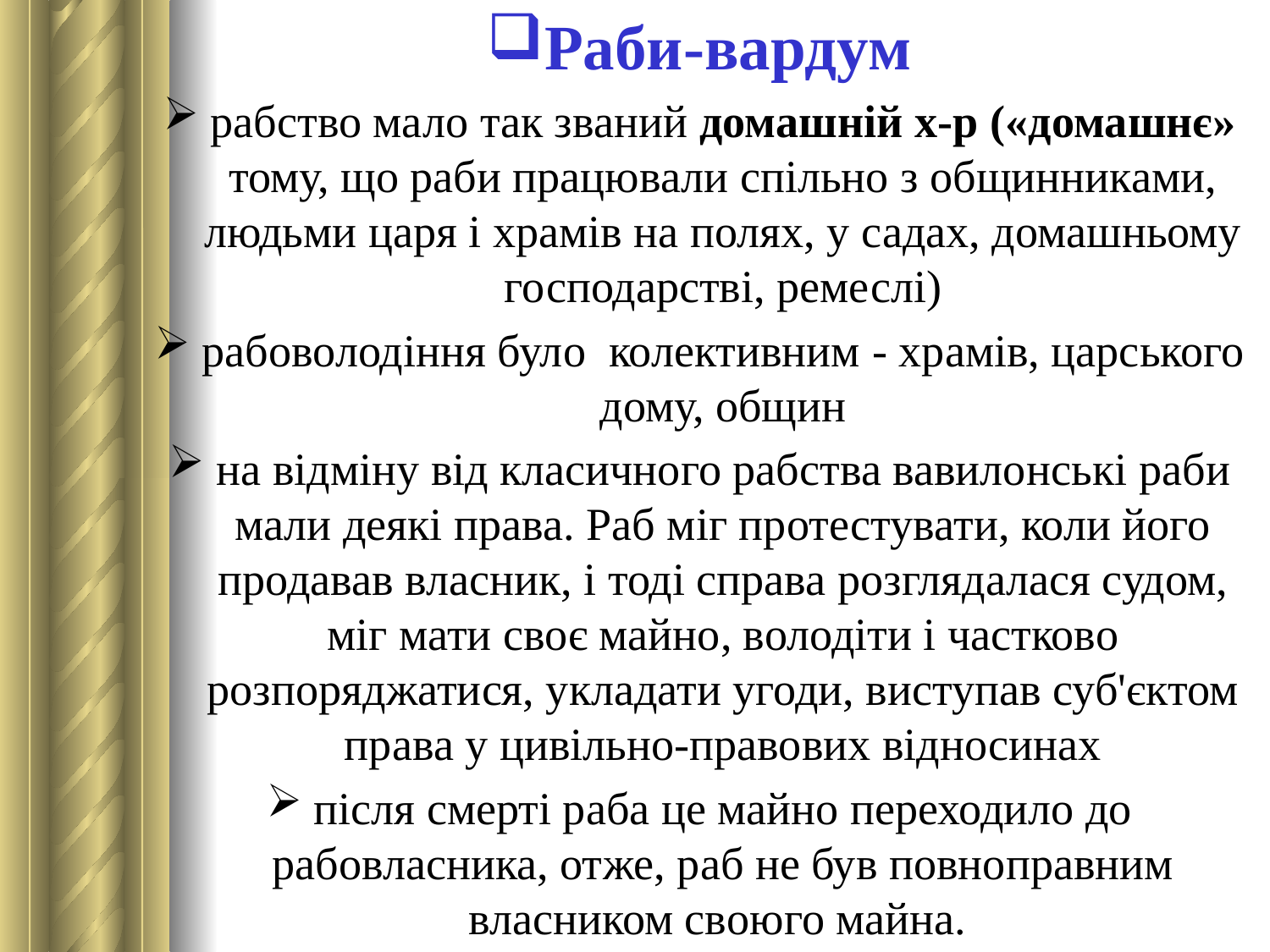

Раби-вардум
рабство мало так званий домашній х-р («домашнє» тому, що раби працювали спільно з общинниками, людьми царя і храмів на полях, у садах, домашньому господарстві, ремеслі)
рабоволодіння було  колективним - храмів, царського дому, общин
на відміну від класичного рабства вавилонські раби мали деякі права. Раб міг протестувати, коли його продавав власник, і тоді справа розглядалася судом, міг мати своє майно, володіти і частково розпоряджатися, укладати угоди, виступав суб'єктом права у цивільно-правових відносинах
після смерті раба це майно переходило до рабовласника, отже, раб не був повноправним власником своюго майна.